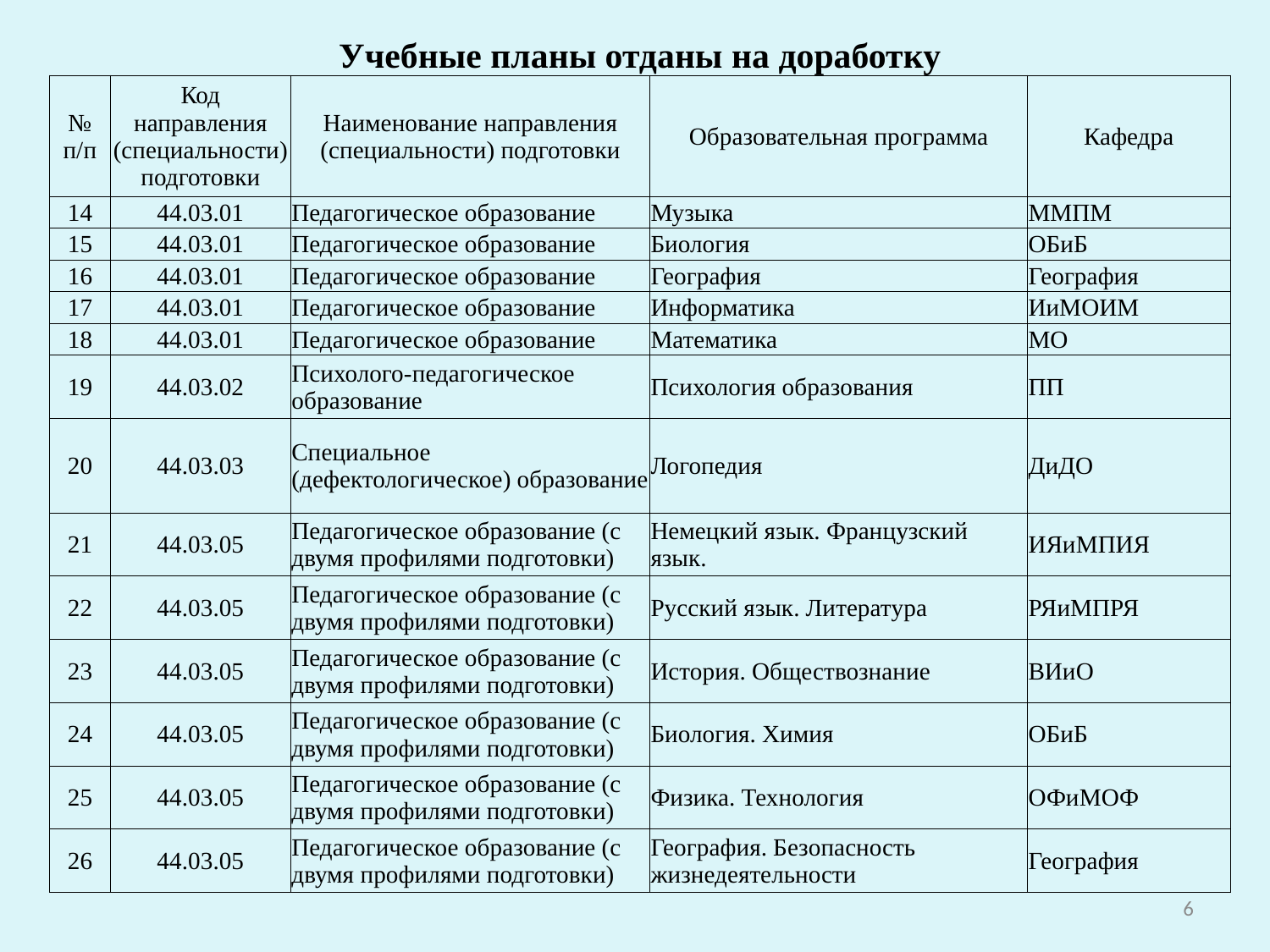

| Учебные планы отданы на доработку |  |  |  |  |
| --- | --- | --- | --- | --- |
| № п/п | Код направления (специальности) подготовки | Наименование направления (специальности) подготовки | Образовательная программа | Кафедра |
| 14 | 44.03.01 | Педагогическое образование | Музыка | ММПМ |
| 15 | 44.03.01 | Педагогическое образование | Биология | ОБиБ |
| 16 | 44.03.01 | Педагогическое образование | География | География |
| 17 | 44.03.01 | Педагогическое образование | Информатика | ИиМОИМ |
| 18 | 44.03.01 | Педагогическое образование | Математика | МО |
| 19 | 44.03.02 | Психолого-педагогическое образование | Психология образования | ПП |
| 20 | 44.03.03 | Специальное (дефектологическое) образование | Логопедия | ДиДО |
| 21 | 44.03.05 | Педагогическое образование (с двумя профилями подготовки) | Немецкий язык. Французский язык. | ИЯиМПИЯ |
| 22 | 44.03.05 | Педагогическое образование (с двумя профилями подготовки) | Русский язык. Литература | РЯиМПРЯ |
| 23 | 44.03.05 | Педагогическое образование (с двумя профилями подготовки) | История. Обществознание | ВИиО |
| 24 | 44.03.05 | Педагогическое образование (с двумя профилями подготовки) | Биология. Химия | ОБиБ |
| 25 | 44.03.05 | Педагогическое образование (с двумя профилями подготовки) | Физика. Технология | ОФиМОФ |
| 26 | 44.03.05 | Педагогическое образование (с двумя профилями подготовки) | География. Безопасность жизнедеятельности | География |
6